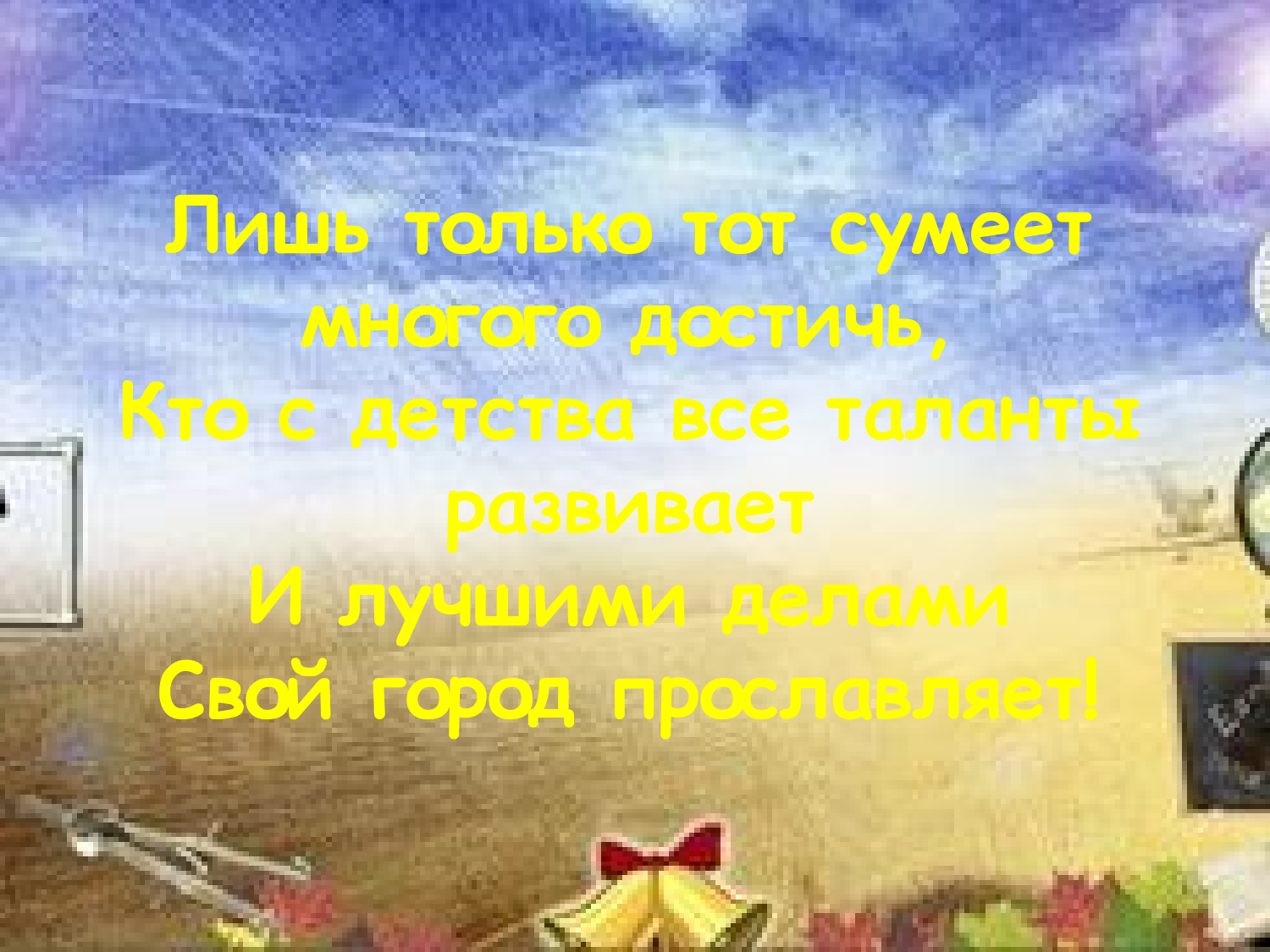

Лишь только тот сумеет многого достичь,
Кто с детства все таланты развивает
И лучшими делами
Свой город прославляет!